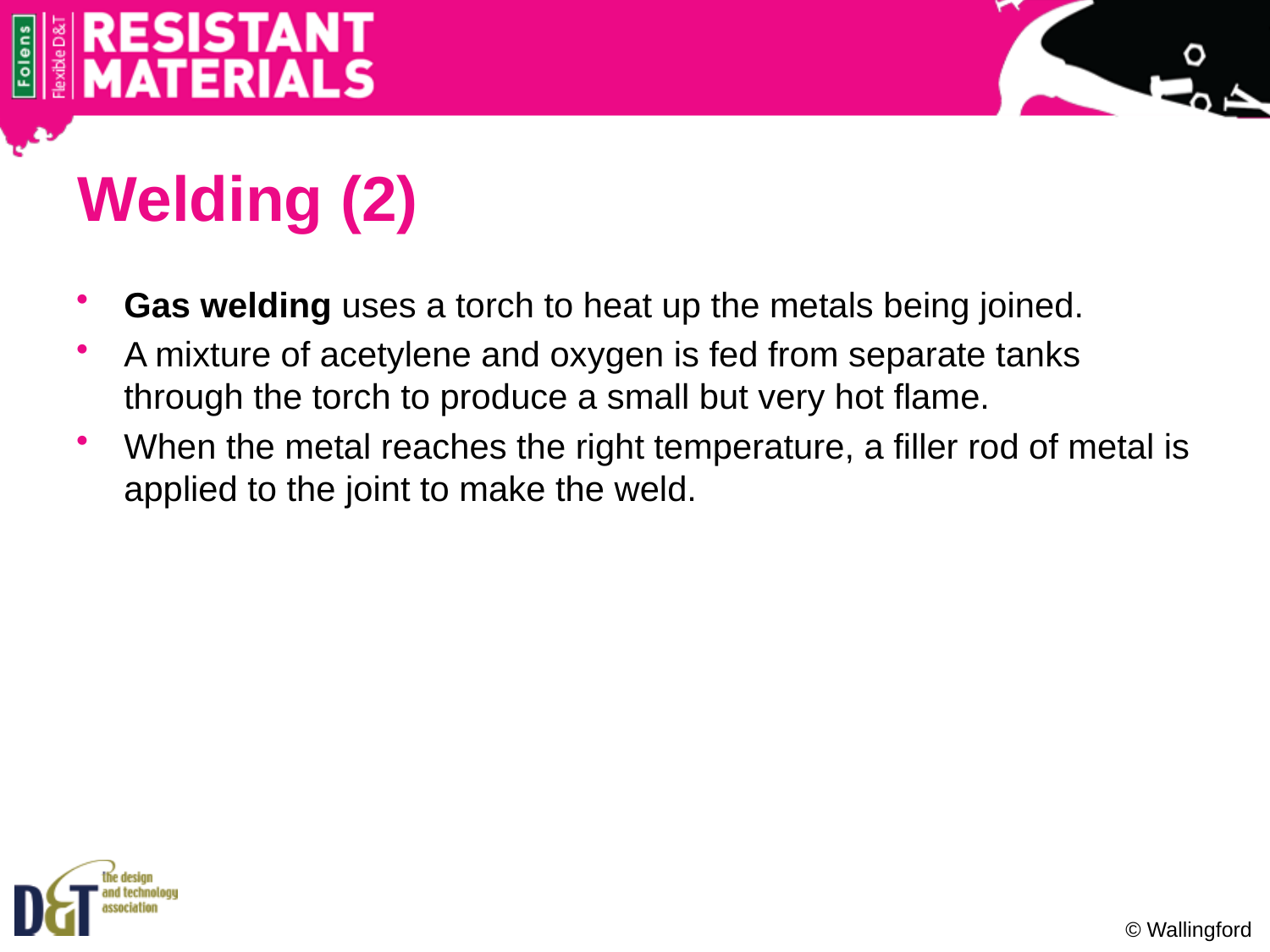

# Welding (2)
Gas welding uses a torch to heat up the metals being joined.
A mixture of acetylene and oxygen is fed from separate tanks through the torch to produce a small but very hot flame.
When the metal reaches the right temperature, a filler rod of metal is applied to the joint to make the weld.

© Wallingford